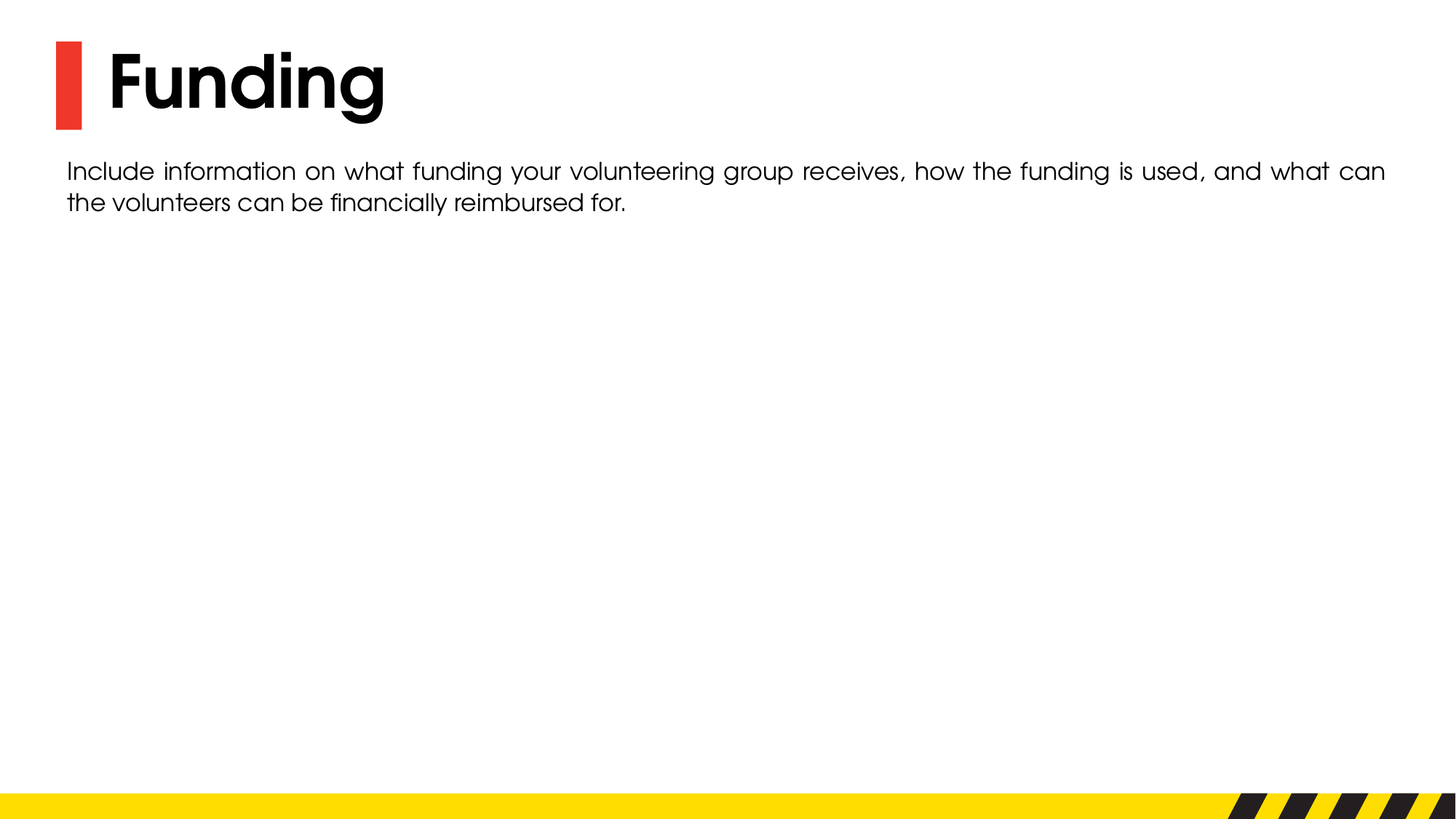

▌Funding
Include information on what funding your volunteering group receives, how the funding is used, and what can the volunteers can be financially reimbursed for.